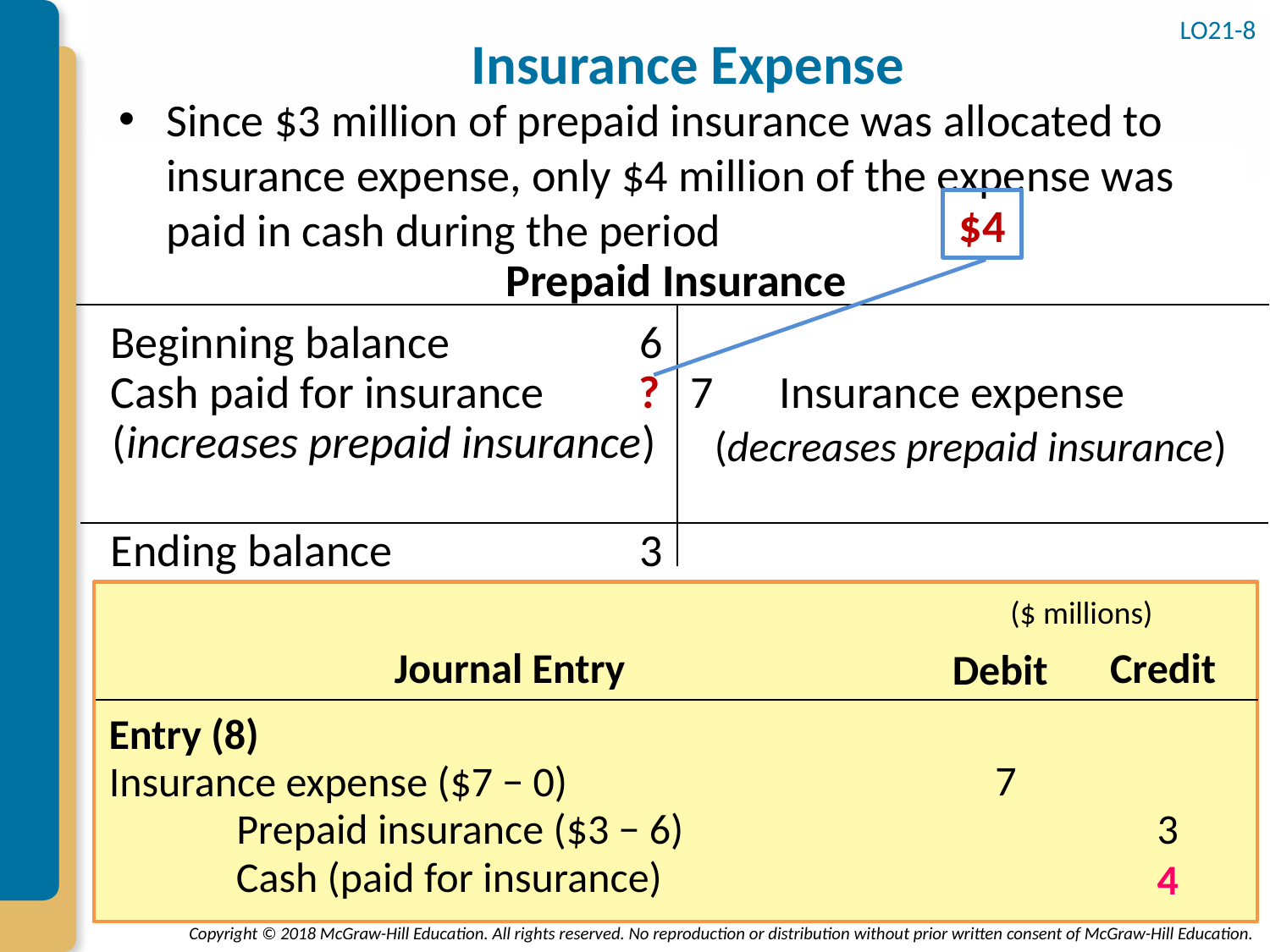

# Insurance Expense
LO21-8
Since $3 million of prepaid insurance was allocated to insurance expense, only $4 million of the expense was paid in cash during the period
$4
Prepaid Insurance
Beginning balance
6
Cash paid for insurance
?
7
Insurance expense
(increases prepaid insurance)
(decreases prepaid insurance)
Ending balance
3

($ millions)
Journal Entry
Credit
Debit
Entry (8)
7
Insurance expense ($7 − 0)
	Prepaid insurance ($3 − 6)
3
	Cash (paid for insurance)
4